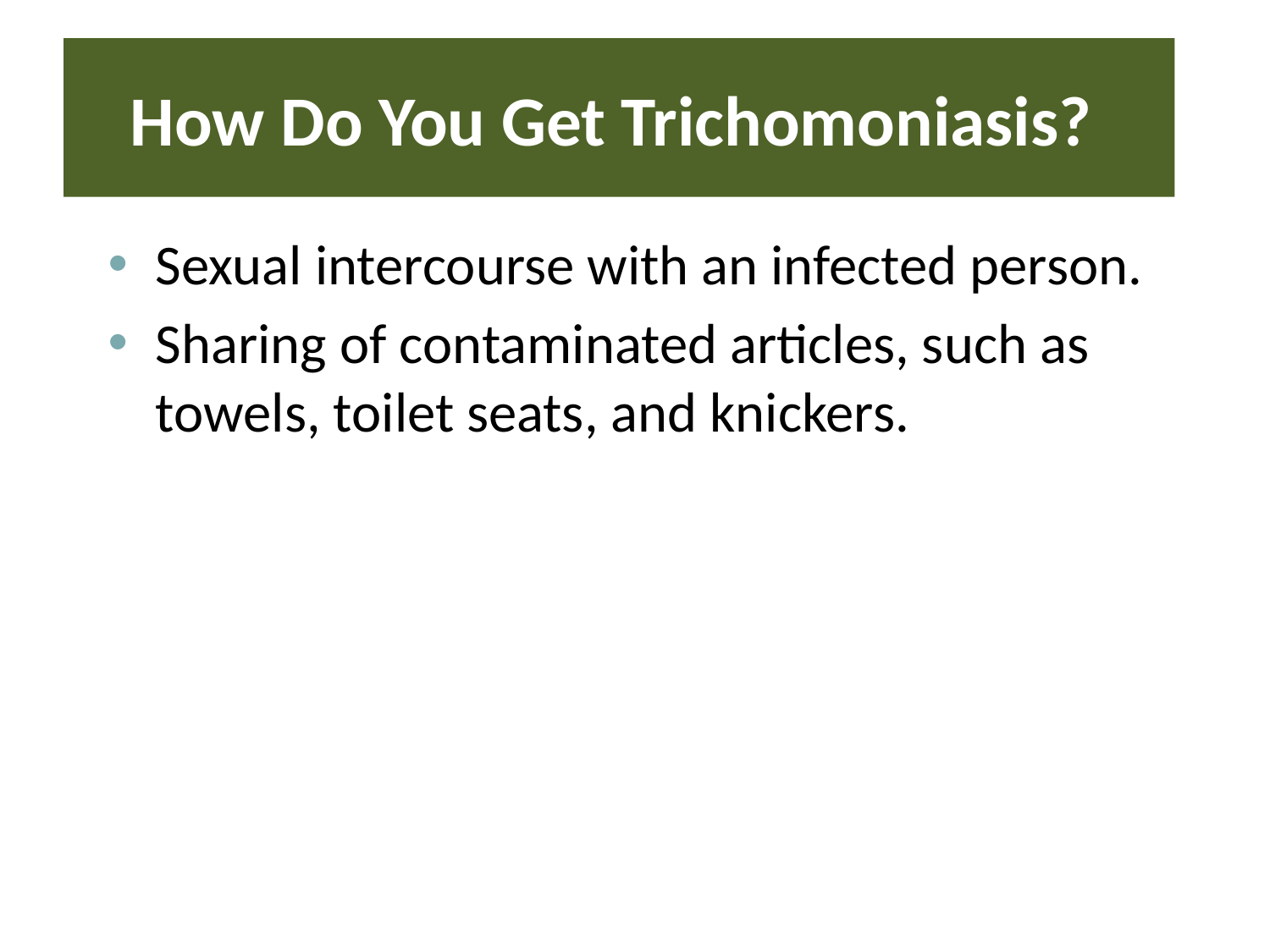

# How Do You Get Trichomoniasis?
Sexual intercourse with an infected person.
Sharing of contaminated articles, such as towels, toilet seats, and knickers.